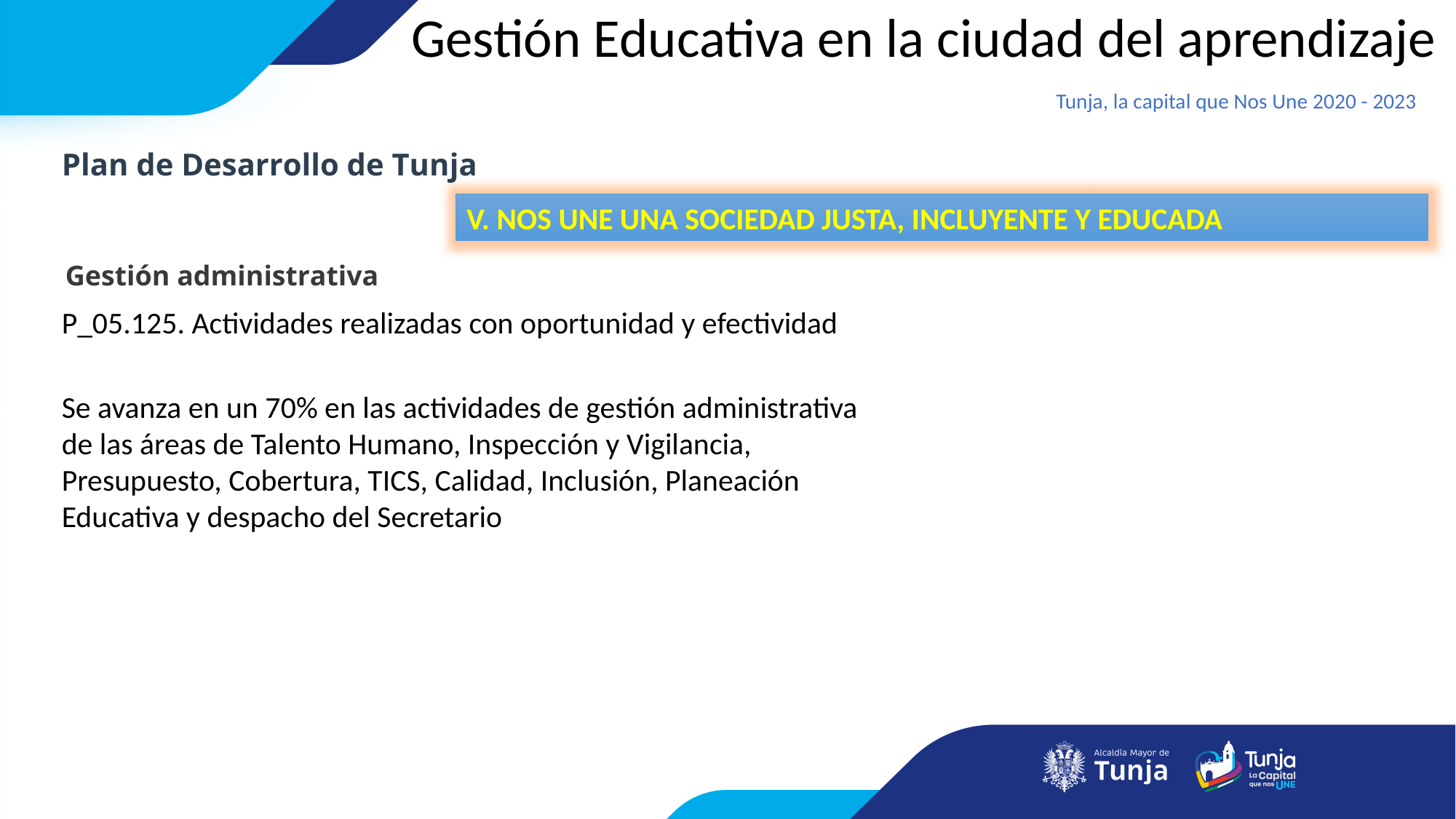

Gestión Educativa en la ciudad del aprendizaje
Tunja, la capital que Nos Une 2020 - 2023
Plan de Desarrollo de Tunja
V. NOS UNE UNA SOCIEDAD JUSTA, INCLUYENTE Y EDUCADA
Gestión administrativa
P_05.125. Actividades realizadas con oportunidad y efectividad
Se avanza en un 70% en las actividades de gestión administrativa de las áreas de Talento Humano, Inspección y Vigilancia, Presupuesto, Cobertura, TICS, Calidad, Inclusión, Planeación Educativa y despacho del Secretario